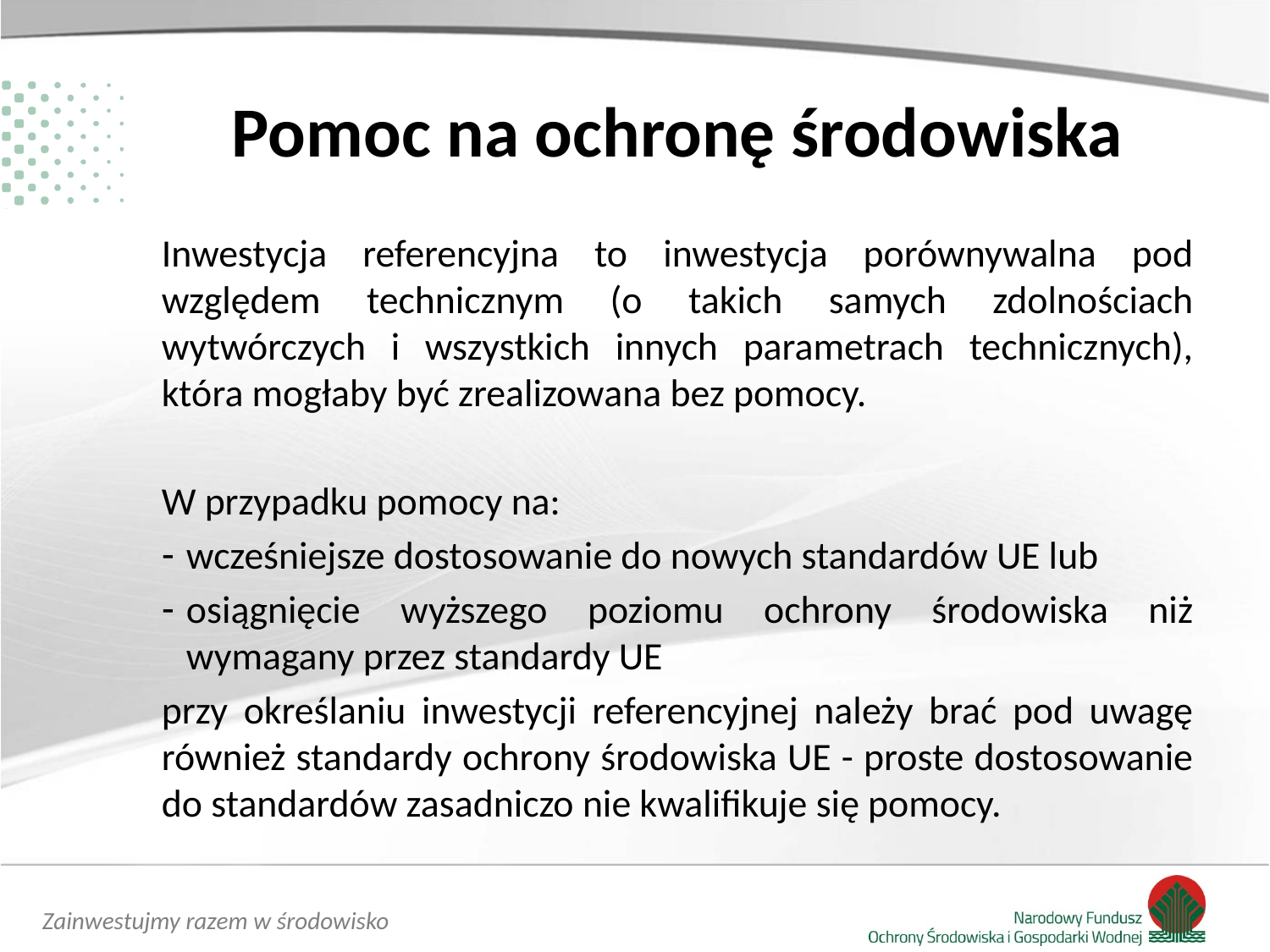

# Pomoc na ochronę środowiska
Inwestycja referencyjna to inwestycja porównywalna pod względem technicznym (o takich samych zdolnościach wytwórczych i wszystkich innych parametrach technicznych), która mogłaby być zrealizowana bez pomocy.

W przypadku pomocy na:
wcześniejsze dostosowanie do nowych standardów UE lub
osiągnięcie wyższego poziomu ochrony środowiska niż wymagany przez standardy UE
przy określaniu inwestycji referencyjnej należy brać pod uwagę również standardy ochrony środowiska UE - proste dostosowanie do standardów zasadniczo nie kwalifikuje się pomocy.